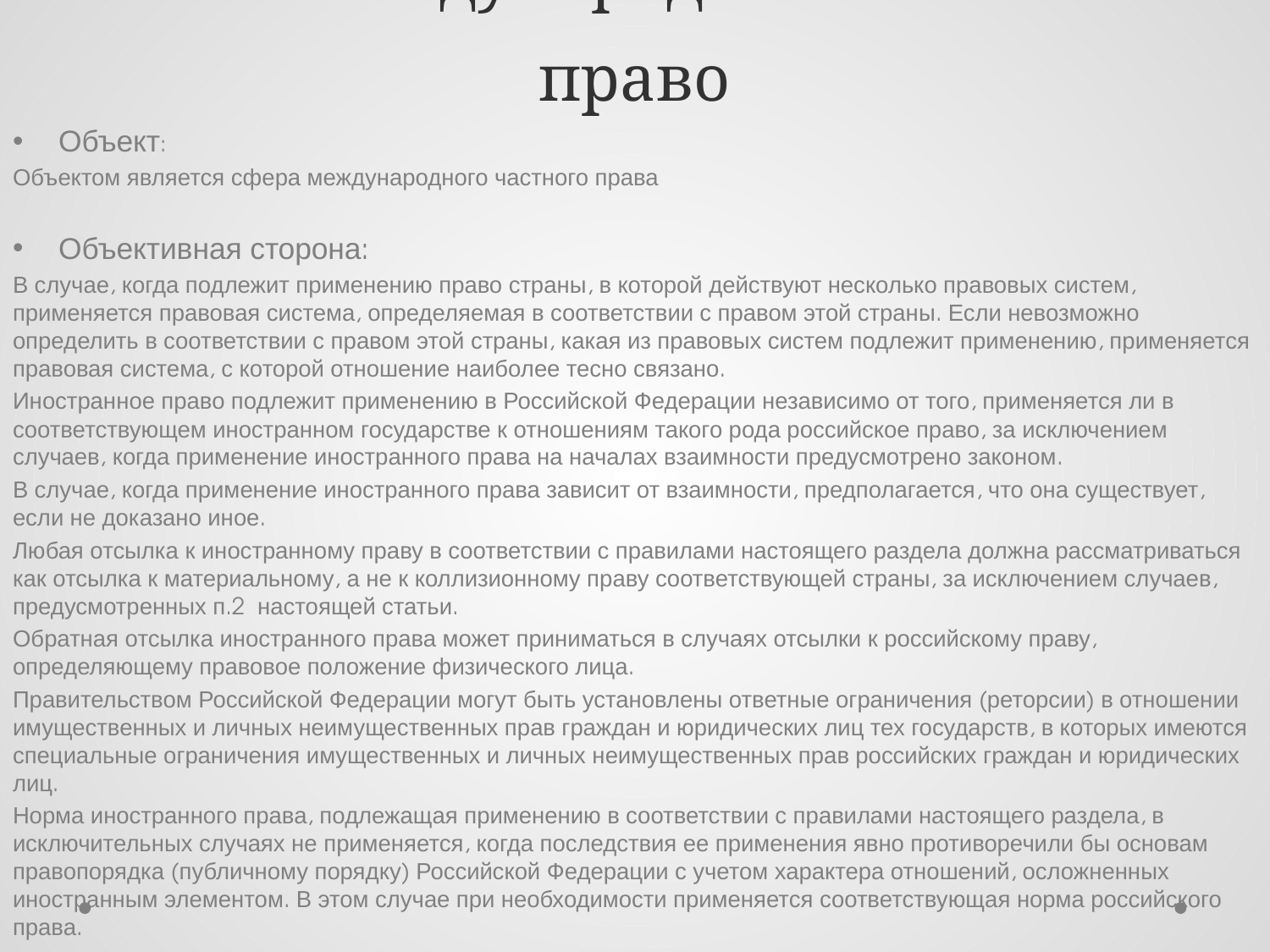

# 71.  Международное частное право
Объект:
Объектом является сфера международного частного права

Объективная сторона:
В случае, когда подлежит применению право страны, в которой действуют несколько правовых систем, применяется правовая система, определяемая в соответствии с правом этой страны. Если невозможно определить в соответствии с правом этой страны, какая из правовых систем подлежит применению, применяется правовая система, с которой отношение наиболее тесно связано.
Иностранное право подлежит применению в Российской Федерации независимо от того, применяется ли в соответствующем иностранном государстве к отношениям такого рода российское право, за исключением случаев, когда применение иностранного права на началах взаимности предусмотрено законом.
В случае, когда применение иностранного права зависит от взаимности, предполагается, что она существует, если не доказано иное.
Любая отсылка к иностранному праву в соответствии с правилами настоящего раздела должна рассматриваться как отсылка к материальному, а не к коллизионному праву соответствующей страны, за исключением случаев, предусмотренных п.2  настоящей статьи.
Обратная отсылка иностранного права может приниматься в случаях отсылки к российскому праву, определяющему правовое положение физического лица.
Правительством Российской Федерации могут быть установлены ответные ограничения (реторсии) в отношении имущественных и личных неимущественных прав граждан и юридических лиц тех государств, в которых имеются специальные ограничения имущественных и личных неимущественных прав российских граждан и юридических лиц.
Норма иностранного права, подлежащая применению в соответствии с правилами настоящего раздела, в исключительных случаях не применяется, когда последствия ее применения явно противоречили бы основам правопорядка (публичному порядку) Российской Федерации с учетом характера отношений, осложненных иностранным элементом. В этом случае при необходимости применяется соответствующая норма российского права.